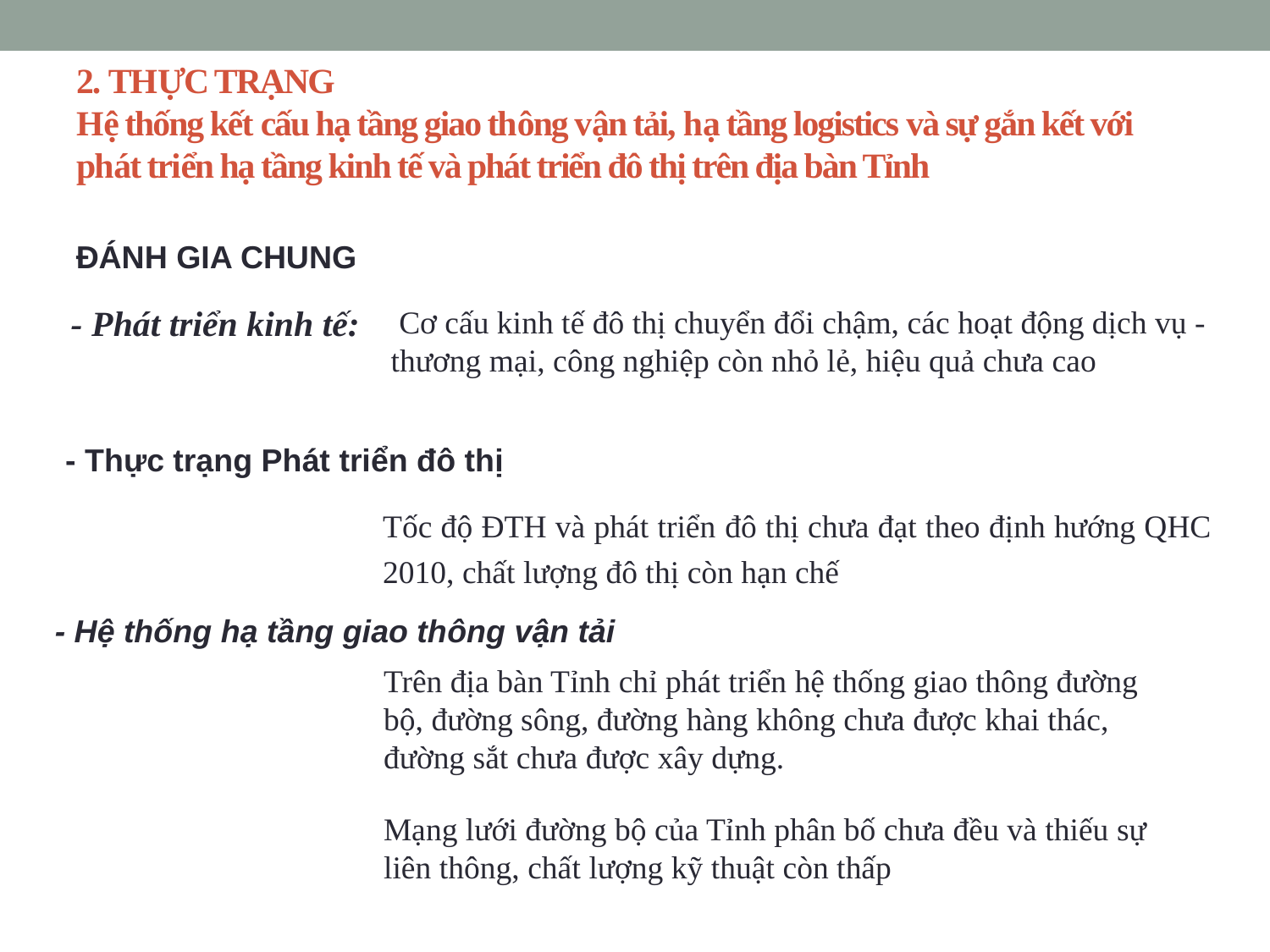

# 2. THỰC TRẠNG Hệ thống kết cấu hạ tầng giao thông vận tải, hạ tầng logistics và sự gắn kết với phát triển hạ tầng kinh tế và phát triển đô thị trên địa bàn Tỉnh

ĐÁNH GIA CHUNG
- Phát triển kinh tế:

 Cơ cấu kinh tế đô thị chuyển đổi chậm, các hoạt động dịch vụ - thương mại, công nghiệp còn nhỏ lẻ, hiệu quả chưa cao
- Thực trạng Phát triển đô thị
Tốc độ ĐTH và phát triển đô thị chưa đạt theo định hướng QHC 2010, chất lượng đô thị còn hạn chế
- Hệ thống hạ tầng giao thông vận tải
Trên địa bàn Tỉnh chỉ phát triển hệ thống giao thông đường bộ, đường sông, đường hàng không chưa được khai thác, đường sắt chưa được xây dựng.
Mạng lưới đường bộ của Tỉnh phân bố chưa đều và thiếu sự liên thông, chất lượng kỹ thuật còn thấp